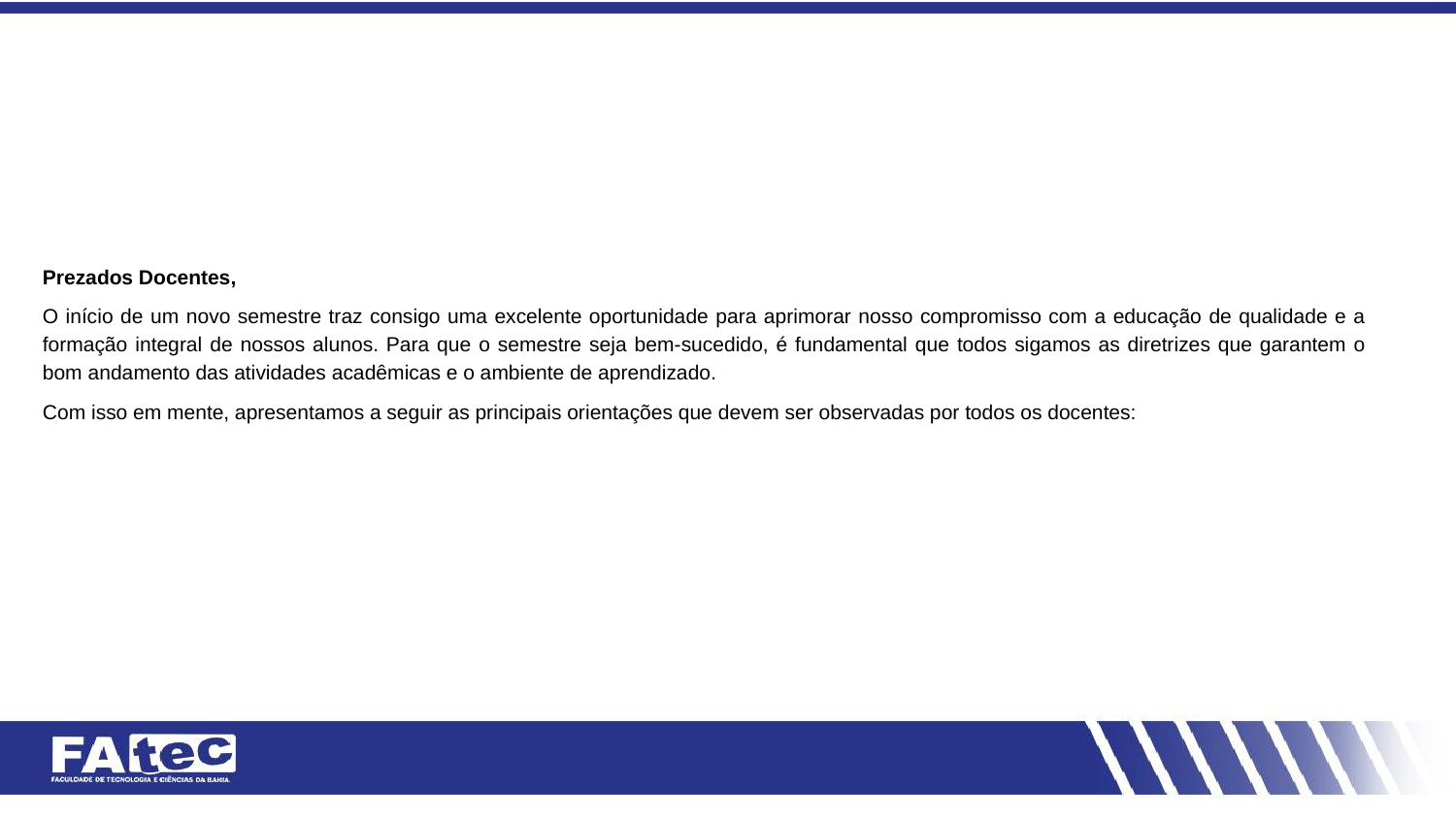

# Prezados Docentes,
O início de um novo semestre traz consigo uma excelente oportunidade para aprimorar nosso compromisso com a educação de qualidade e a formação integral de nossos alunos. Para que o semestre seja bem-sucedido, é fundamental que todos sigamos as diretrizes que garantem o bom andamento das atividades acadêmicas e o ambiente de aprendizado.
Com isso em mente, apresentamos a seguir as principais orientações que devem ser observadas por todos os docentes: